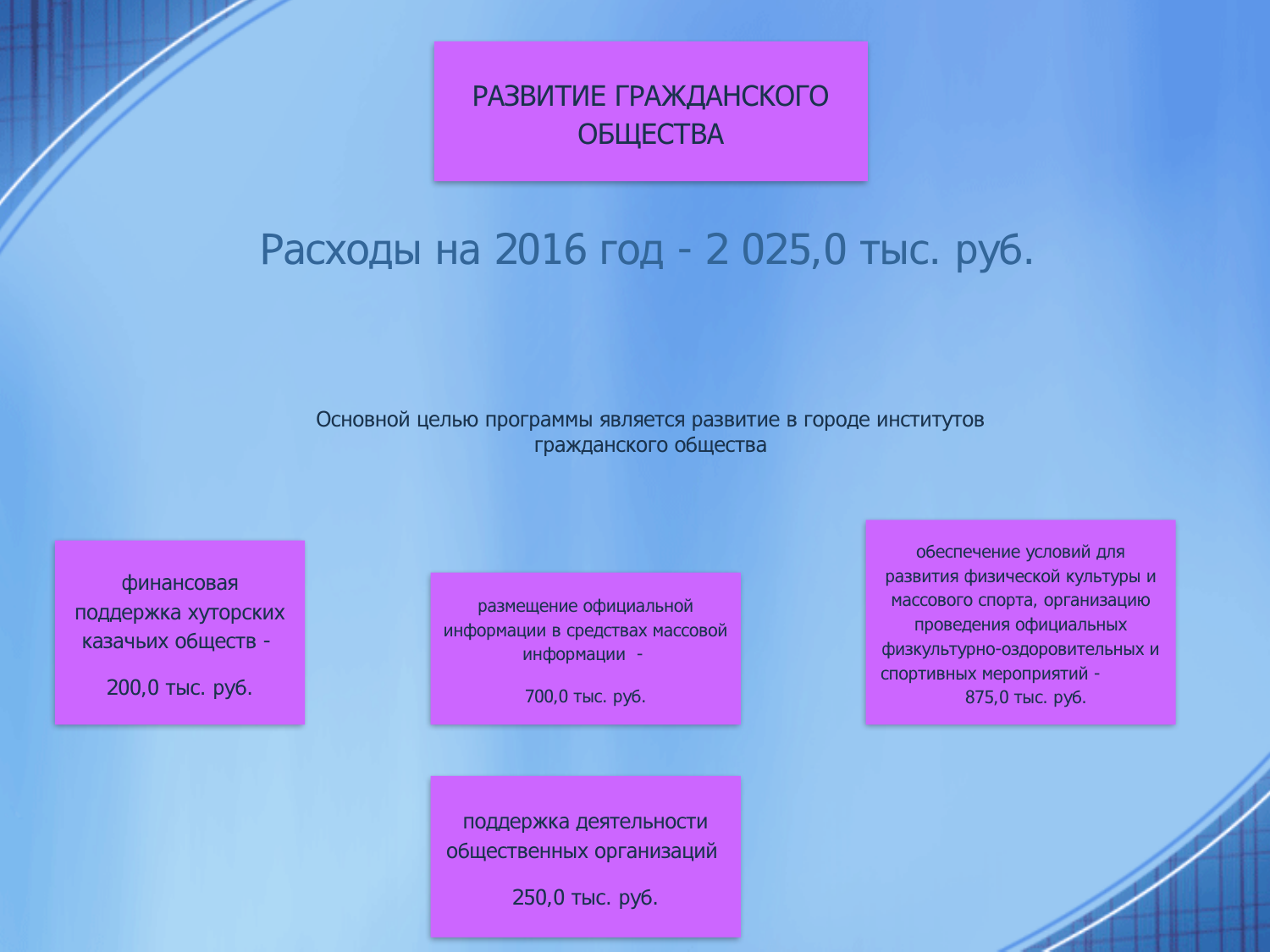

РАЗВИТИЕ ГРАЖДАНСКОГО ОБЩЕСТВА
Расходы на 2016 год - 2 025,0 тыс. руб.
Основной целью программы является развитие в городе институтов гражданского общества
обеспечение условий для развития физической культуры и массового спорта, организацию проведения официальных физкультурно-оздоровительных и спортивных мероприятий -              875,0 тыс. руб.
финансовая поддержка хуторских казачьих обществ -
200,0 тыс. руб.
размещение официальной информации в средствах массовой информации  -
700,0 тыс. руб.
поддержка деятельности общественных организаций
250,0 тыс. руб.